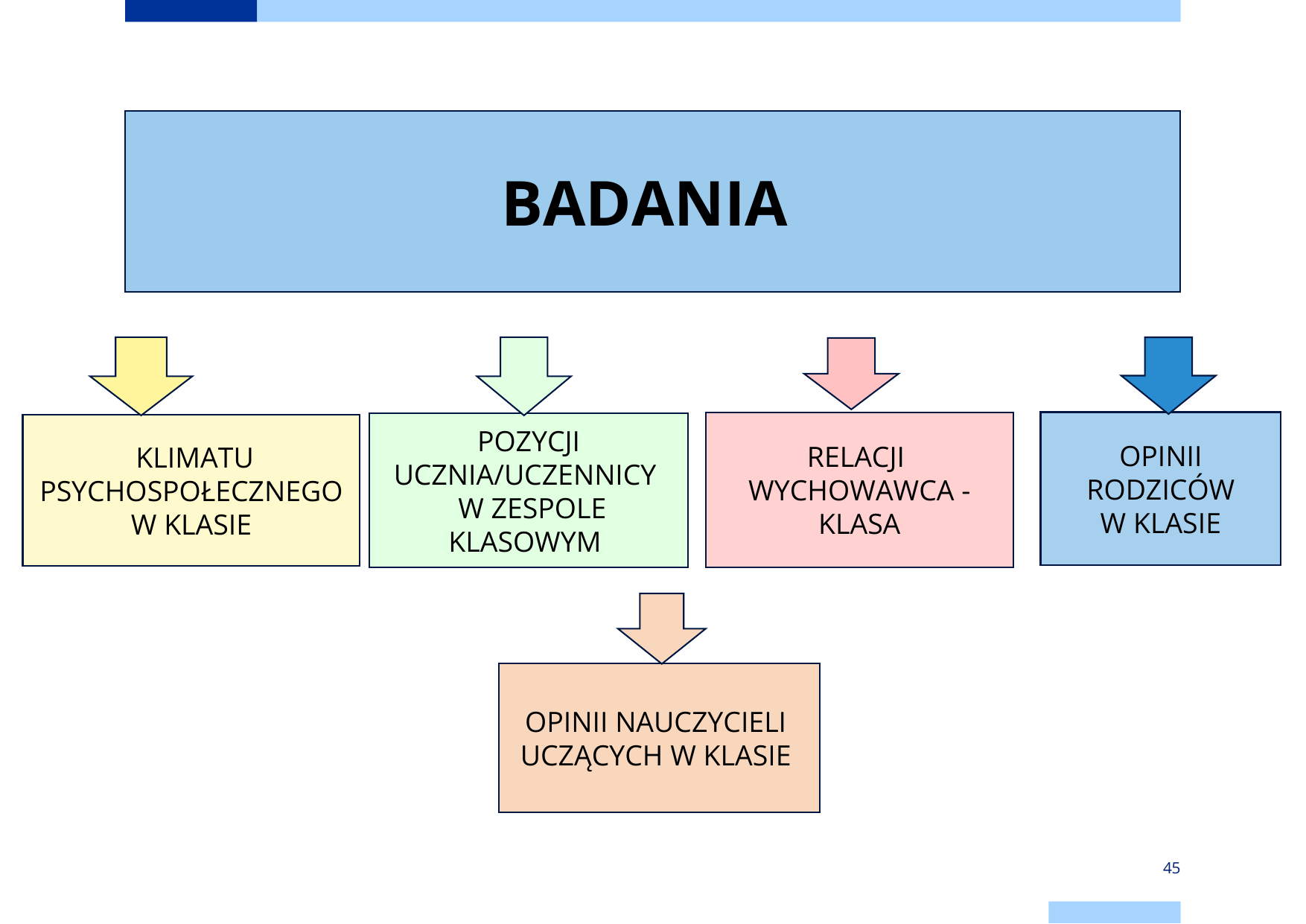

#
BADANIA

POZYCJI UCZNIA/UCZENNICY
 W ZESPOLE KLASOWYM

RELACJI
WYCHOWAWCA - KLASA
OPINII RODZICÓW
W KLASIE
 KLIMATU PSYCHOSPOŁECZNEGO W KLASIE

OPINII NAUCZYCIELI  UCZĄCYCH W KLASIE
45